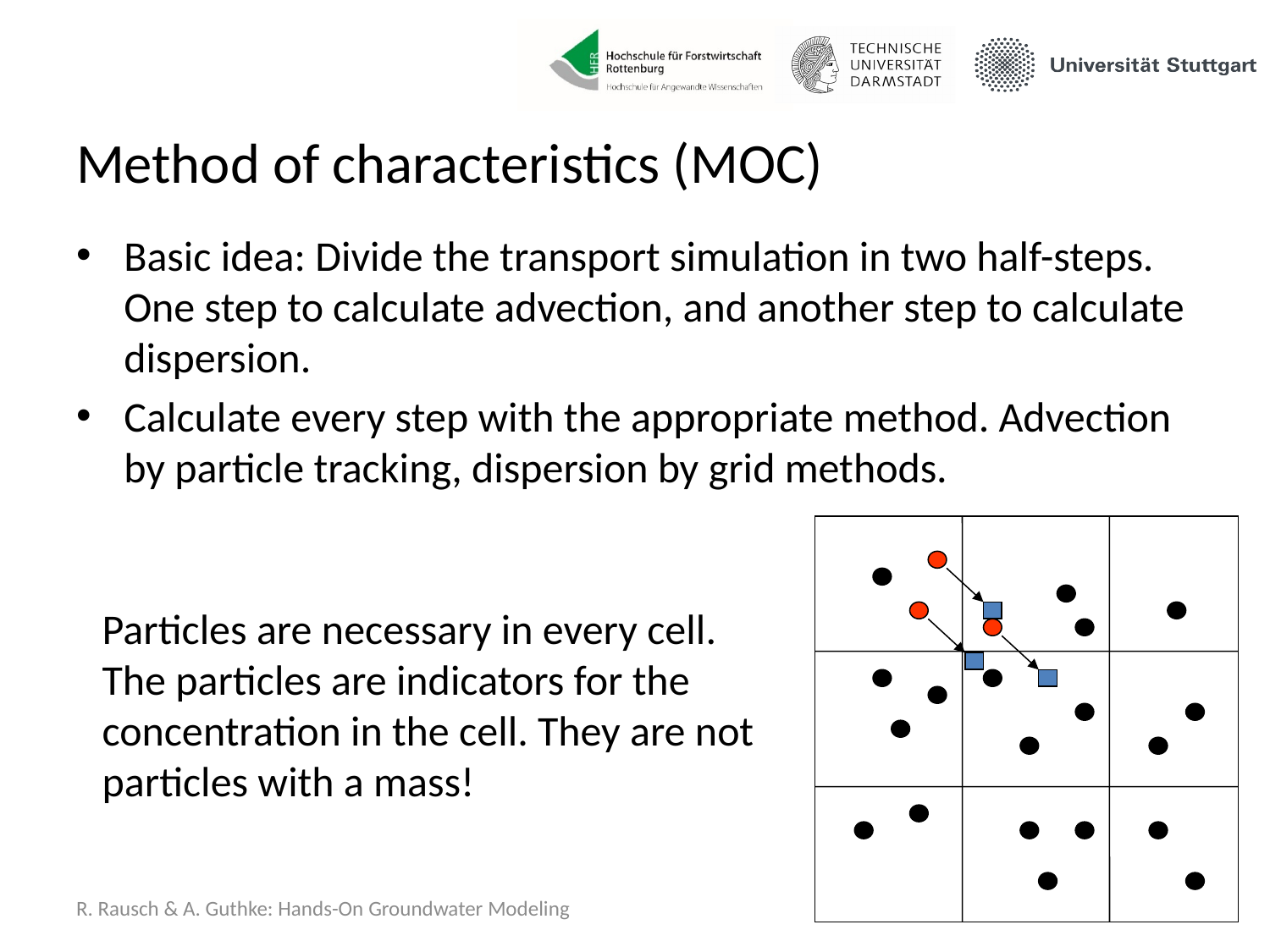

# Method of characteristics (MOC)
Basic idea: Divide the transport simulation in two half-steps. One step to calculate advection, and another step to calculate dispersion.
Calculate every step with the appropriate method. Advection by particle tracking, dispersion by grid methods.

Particles are necessary in every cell.
The particles are indicators for the concentration in the cell. They are not particles with a mass!
R. Rausch & A. Guthke: Hands-On Groundwater Modeling